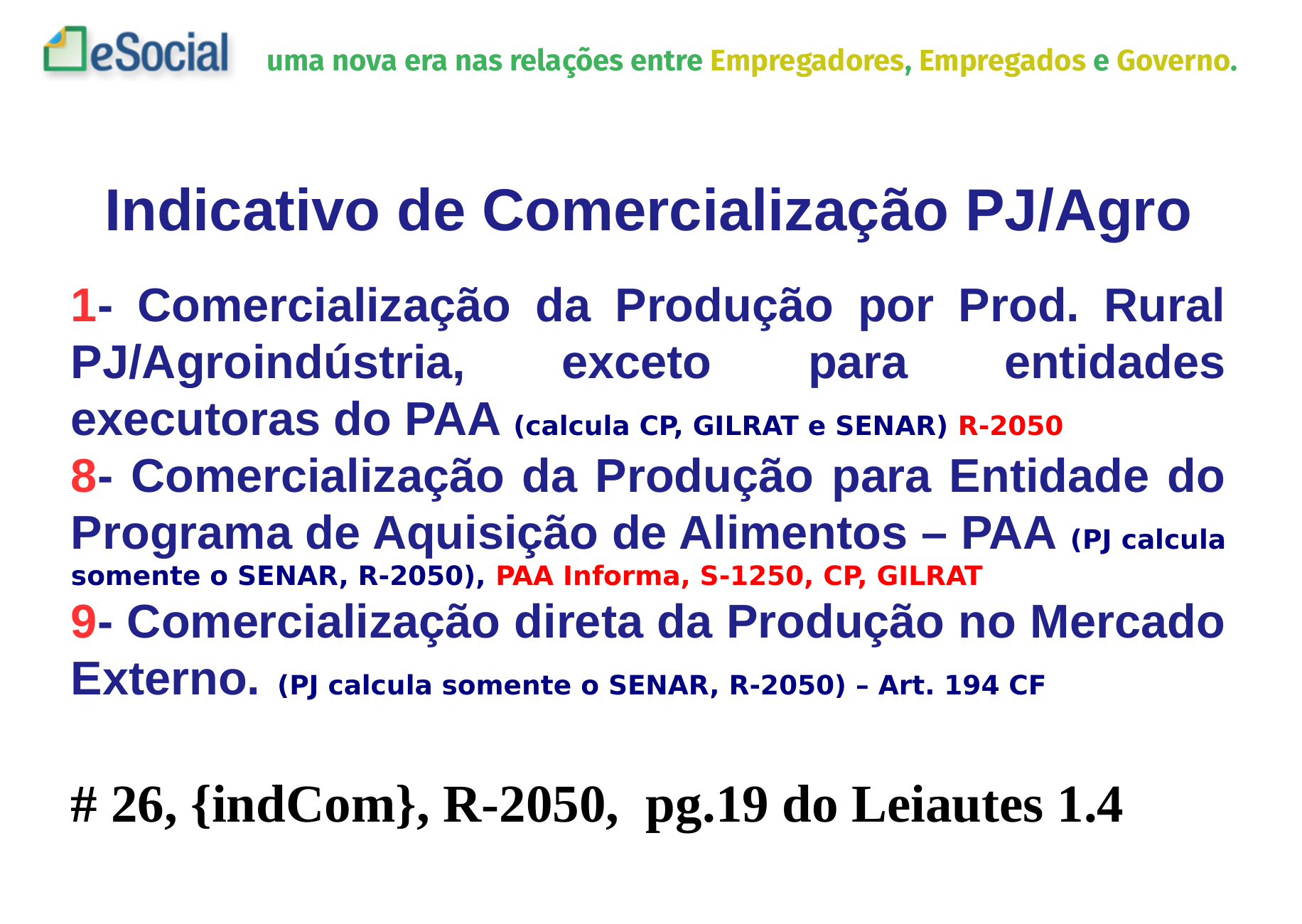

Indicativo de Comercialização PJ/Agro

1- Comercialização da Produção por Prod. Rural PJ/Agroindústria, exceto para entidades executoras do PAA (calcula CP, GILRAT e SENAR) R-2050
8- Comercialização da Produção para Entidade do Programa de Aquisição de Alimentos – PAA (PJ calcula somente o SENAR, R-2050), PAA Informa, S-1250, CP, GILRAT
9- Comercialização direta da Produção no Mercado Externo. (PJ calcula somente o SENAR, R-2050) – Art. 194 CF

# 26, {indCom}, R-2050,  pg.19 do Leiautes 1.4